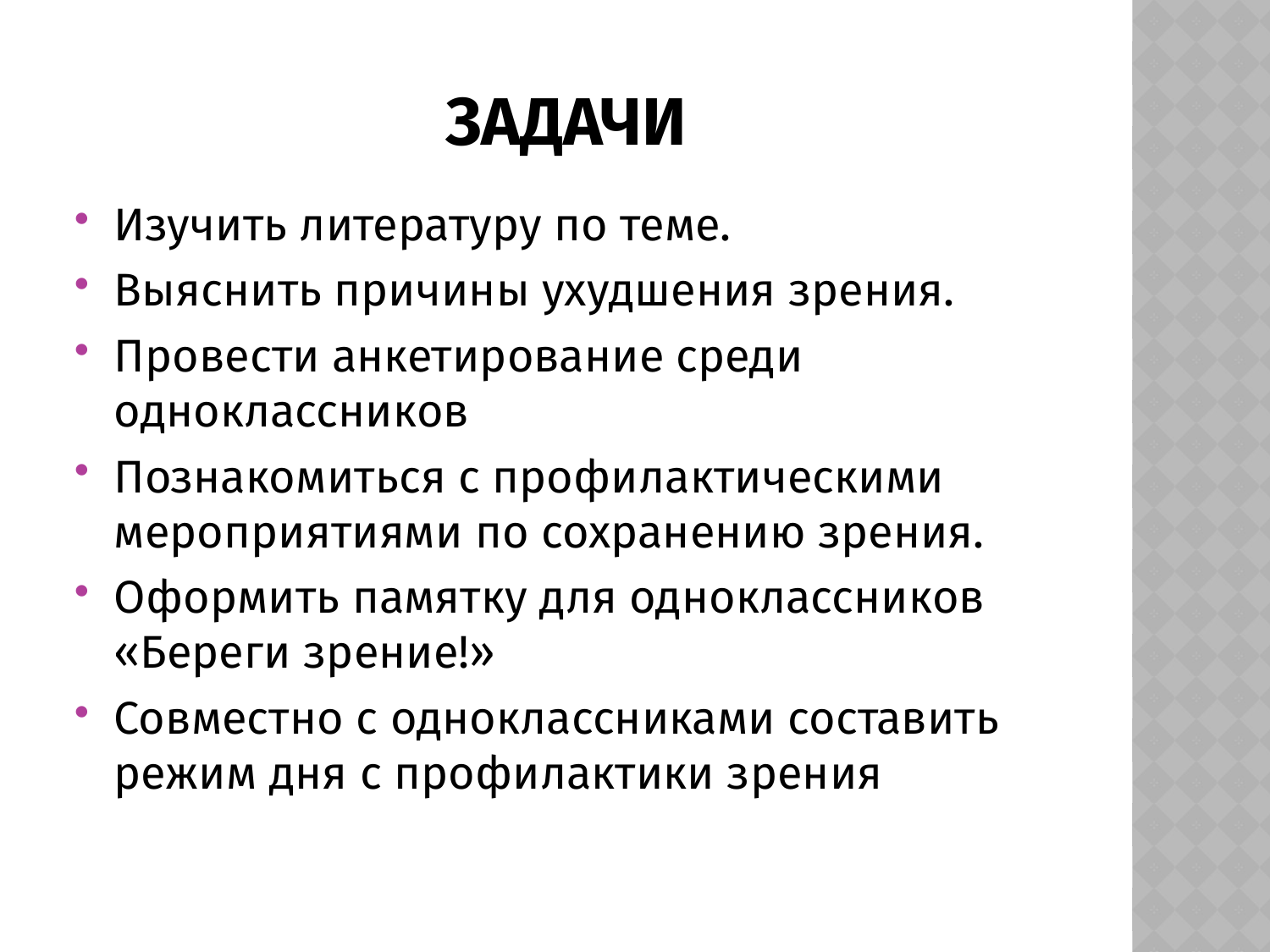

# задачи
Изучить литературу по теме.
Выяснить причины ухудшения зрения.
Провести анкетирование среди одноклассников
Познакомиться с профилактическими мероприятиями по сохранению зрения.
Оформить памятку для одноклассников «Береги зрение!»
Совместно с одноклассниками составить режим дня с профилактики зрения